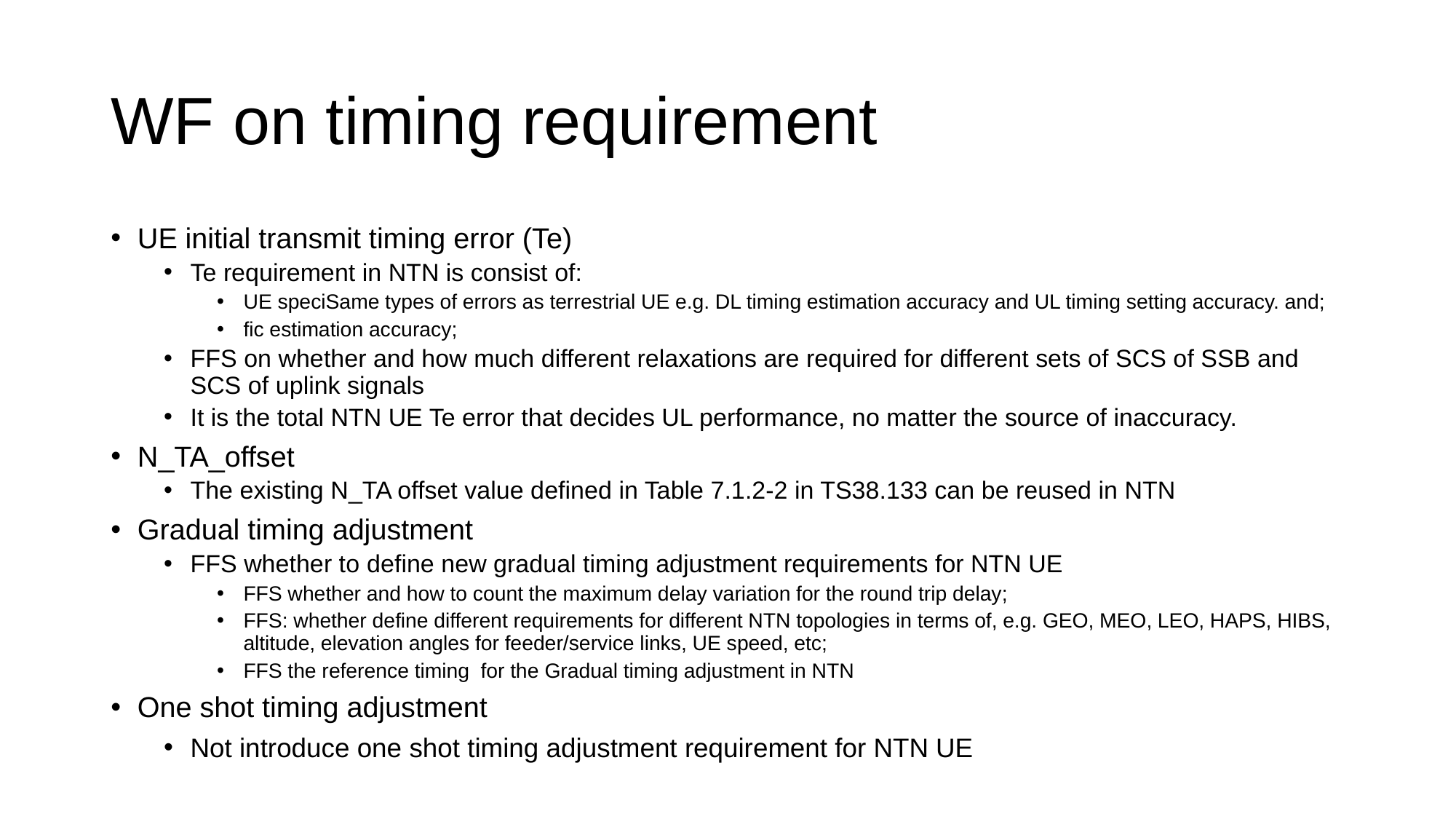

# WF on timing requirement
UE initial transmit timing error (Te)
Te requirement in NTN is consist of:
UE speciSame types of errors as terrestrial UE e.g. DL timing estimation accuracy and UL timing setting accuracy. and;
fic estimation accuracy;
FFS on whether and how much different relaxations are required for different sets of SCS of SSB and SCS of uplink signals
It is the total NTN UE Te error that decides UL performance, no matter the source of inaccuracy.
N_TA_offset
The existing N_TA offset value defined in Table 7.1.2-2 in TS38.133 can be reused in NTN
Gradual timing adjustment
FFS whether to define new gradual timing adjustment requirements for NTN UE
FFS whether and how to count the maximum delay variation for the round trip delay;
FFS: whether define different requirements for different NTN topologies in terms of, e.g. GEO, MEO, LEO, HAPS, HIBS, altitude, elevation angles for feeder/service links, UE speed, etc;
FFS the reference timing  for the Gradual timing adjustment in NTN
One shot timing adjustment
Not introduce one shot timing adjustment requirement for NTN UE